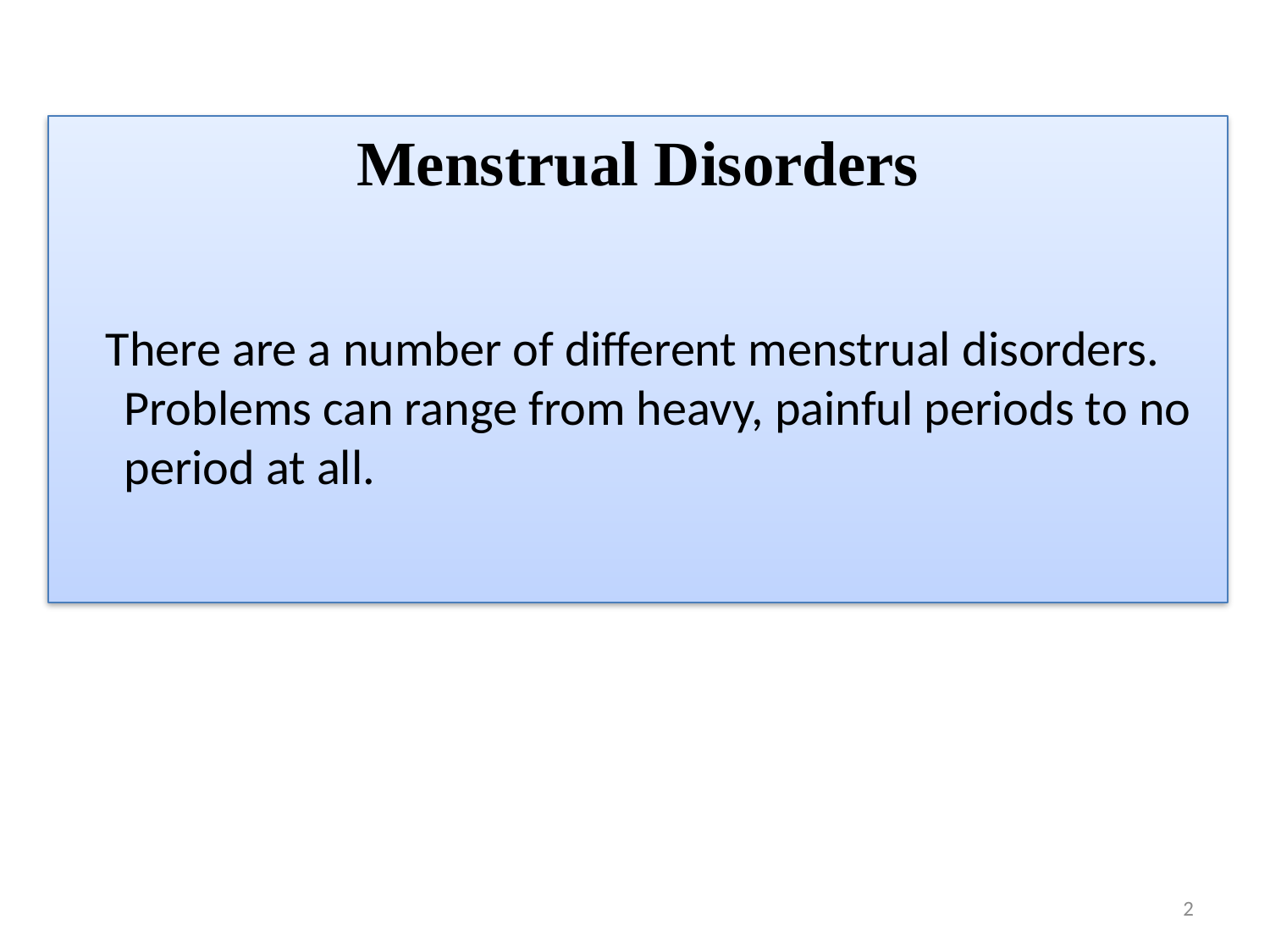

Menstrual Disorders

    There are a number of different menstrual disorders. Problems can range from heavy, painful periods to no period at all.

2